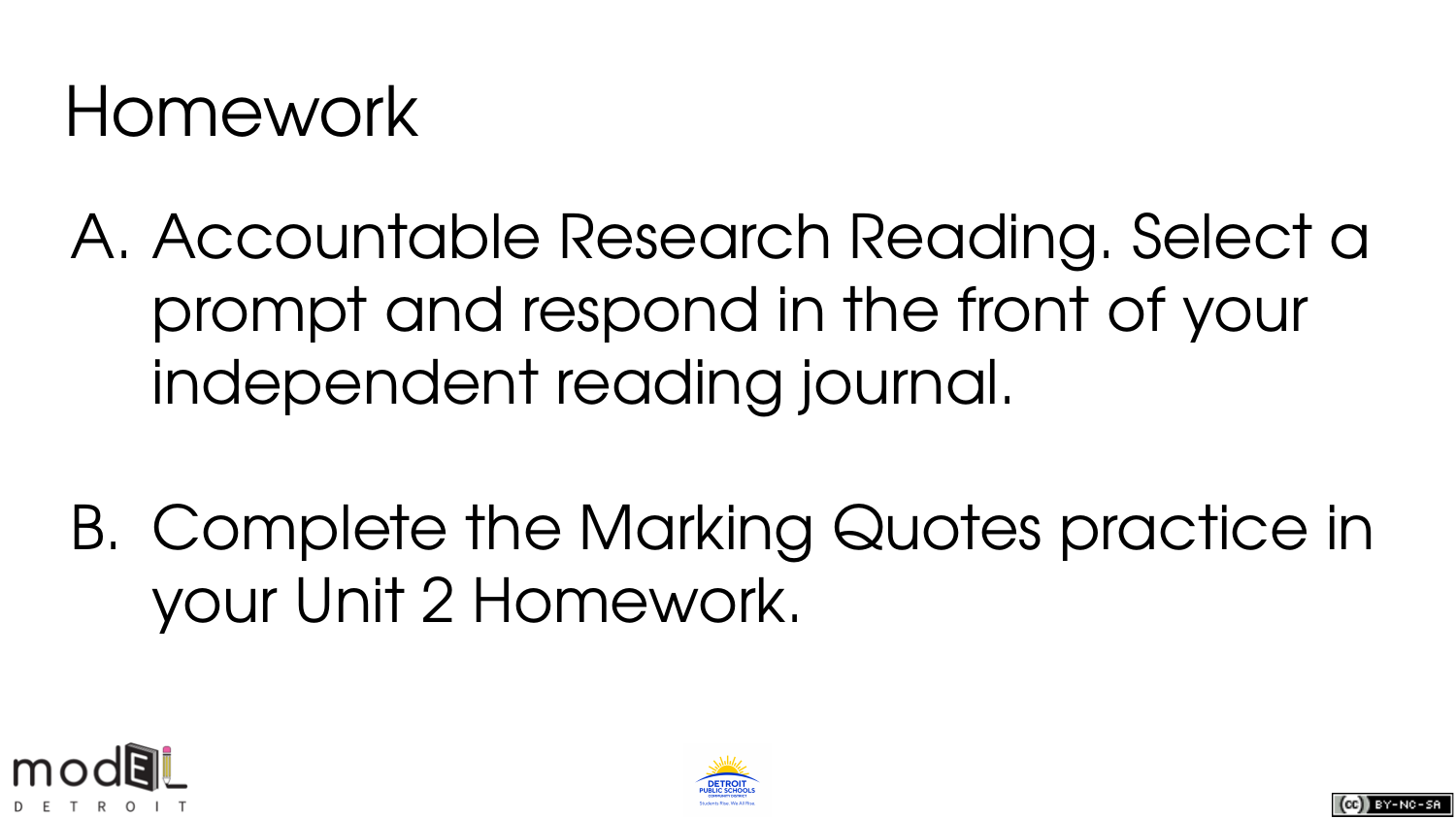

# Homework
Accountable Research Reading. Select a prompt and respond in the front of your independent reading journal.

Complete the Marking Quotes practice in your Unit 2 Homework.